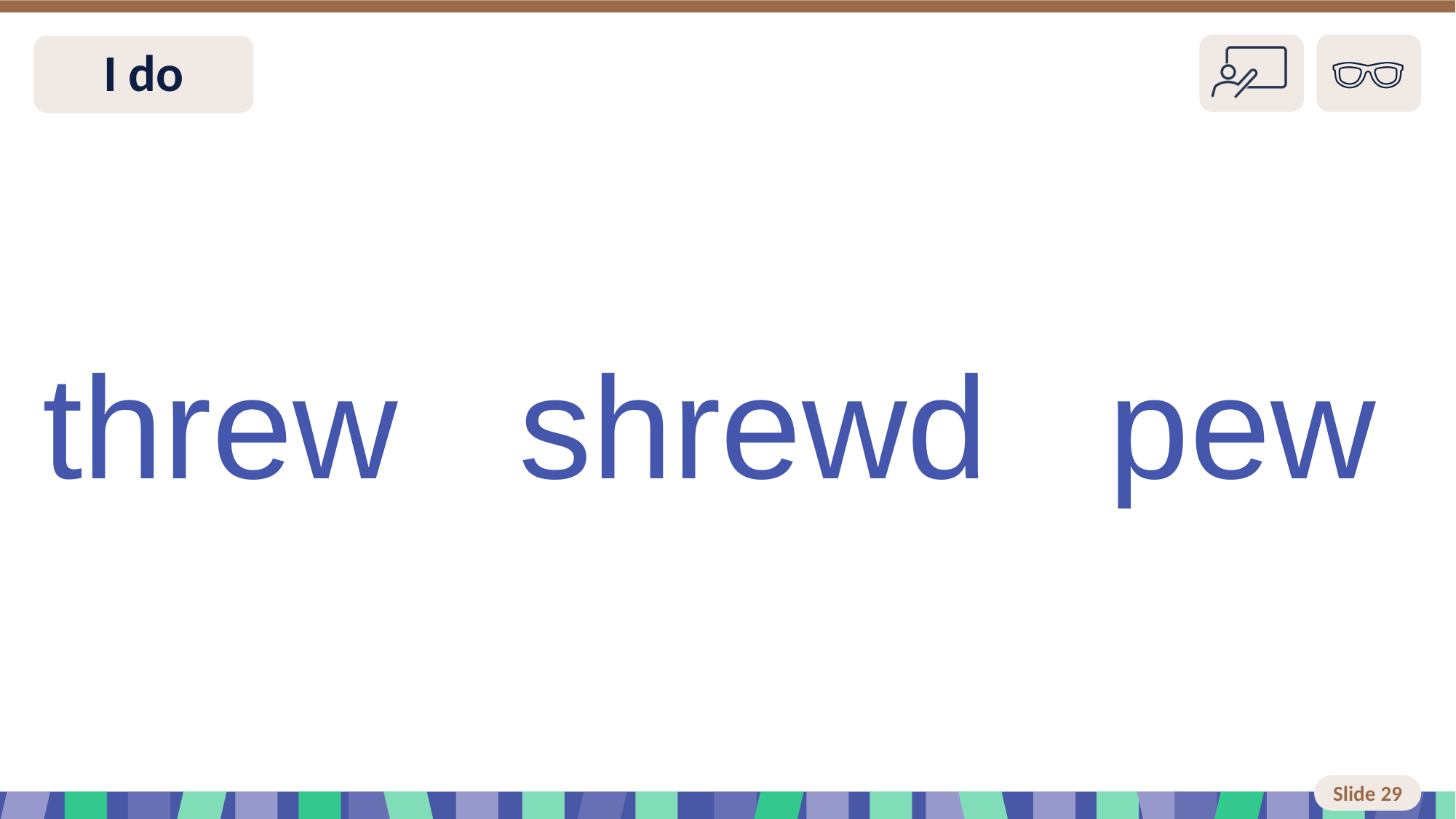

Slide 29 I do
threw   shrewd   pew